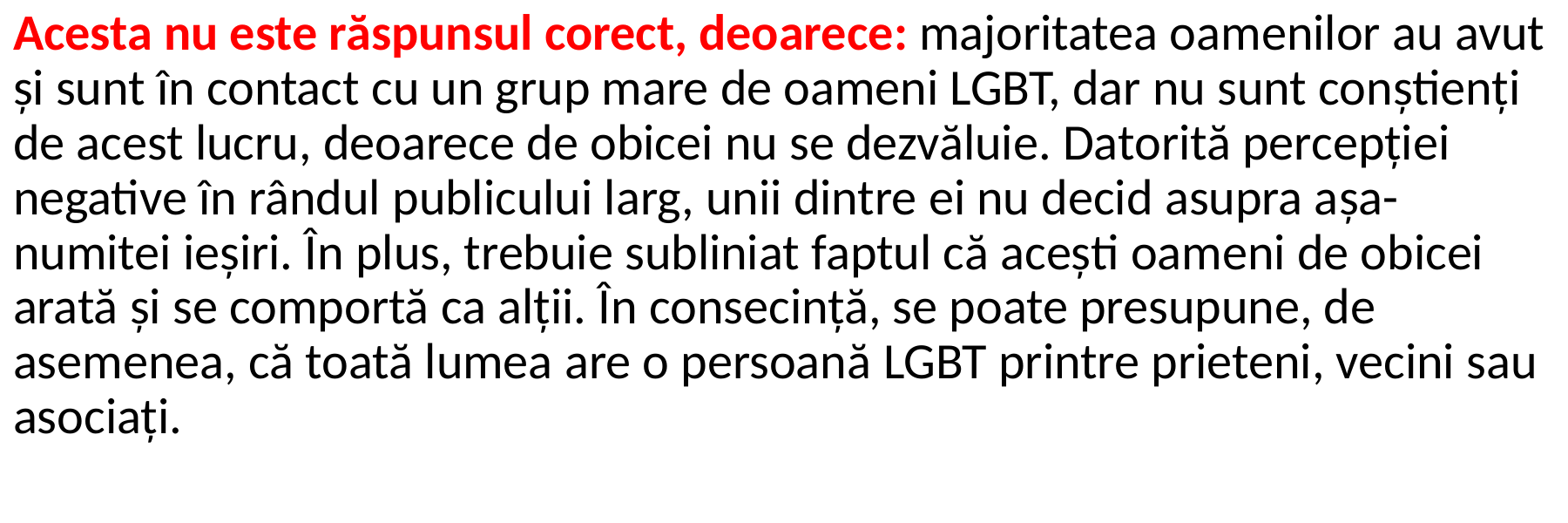

Acesta nu este răspunsul corect, deoarece: majoritatea oamenilor au avut și sunt în contact cu un grup mare de oameni LGBT, dar nu sunt conștienți de acest lucru, deoarece de obicei nu se dezvăluie. Datorită percepției negative în rândul publicului larg, unii dintre ei nu decid asupra așa-numitei ieșiri. În plus, trebuie subliniat faptul că acești oameni de obicei arată și se comportă ca alții. În consecință, se poate presupune, de asemenea, că toată lumea are o persoană LGBT printre prieteni, vecini sau asociați.